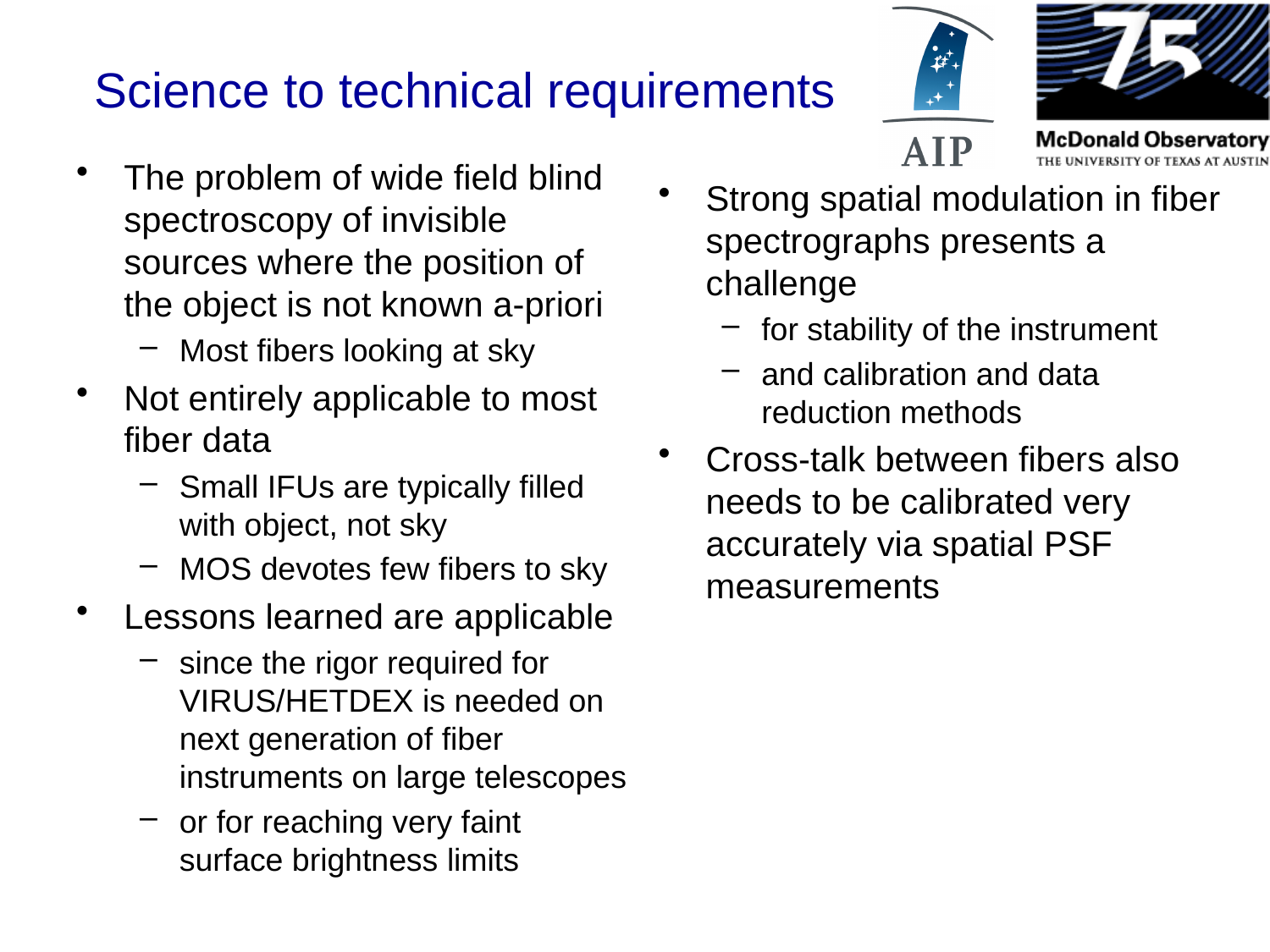

# Science to technical requirements
The problem of wide field blind spectroscopy of invisible sources where the position of the object is not known a-priori
Most fibers looking at sky
Not entirely applicable to most fiber data
Small IFUs are typically filled with object, not sky
MOS devotes few fibers to sky
Lessons learned are applicable
since the rigor required for VIRUS/HETDEX is needed on next generation of fiber instruments on large telescopes
or for reaching very faint surface brightness limits

Strong spatial modulation in fiber spectrographs presents a challenge
for stability of the instrument
and calibration and data reduction methods
Cross-talk between fibers also needs to be calibrated very accurately via spatial PSF measurements